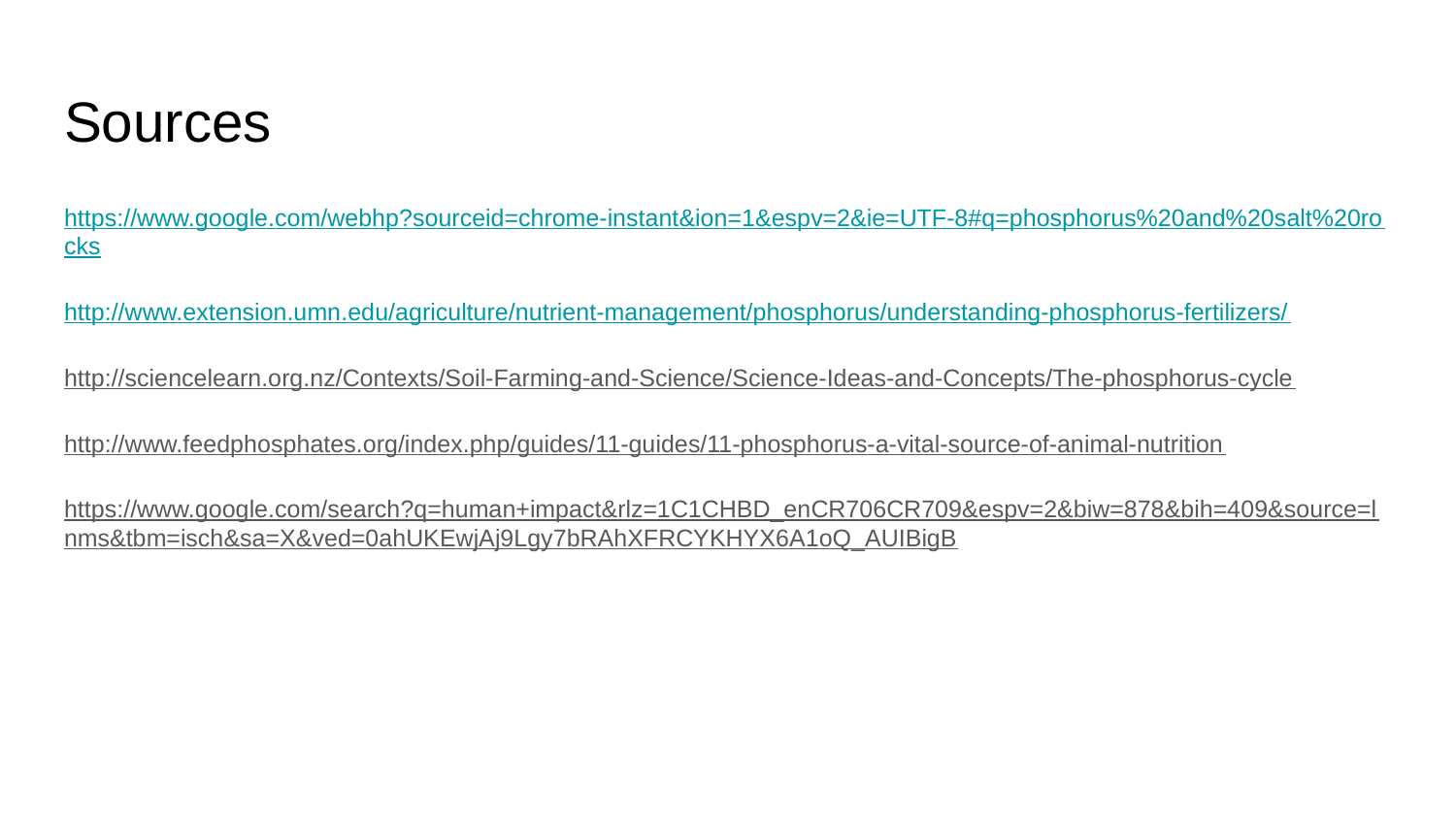

# Sources
https://www.google.com/webhp?sourceid=chrome-instant&ion=1&espv=2&ie=UTF-8#q=phosphorus%20and%20salt%20rocks
http://www.extension.umn.edu/agriculture/nutrient-management/phosphorus/understanding-phosphorus-fertilizers/
http://sciencelearn.org.nz/Contexts/Soil-Farming-and-Science/Science-Ideas-and-Concepts/The-phosphorus-cycle
http://www.feedphosphates.org/index.php/guides/11-guides/11-phosphorus-a-vital-source-of-animal-nutrition
https://www.google.com/search?q=human+impact&rlz=1C1CHBD_enCR706CR709&espv=2&biw=878&bih=409&source=lnms&tbm=isch&sa=X&ved=0ahUKEwjAj9Lgy7bRAhXFRCYKHYX6A1oQ_AUIBigB